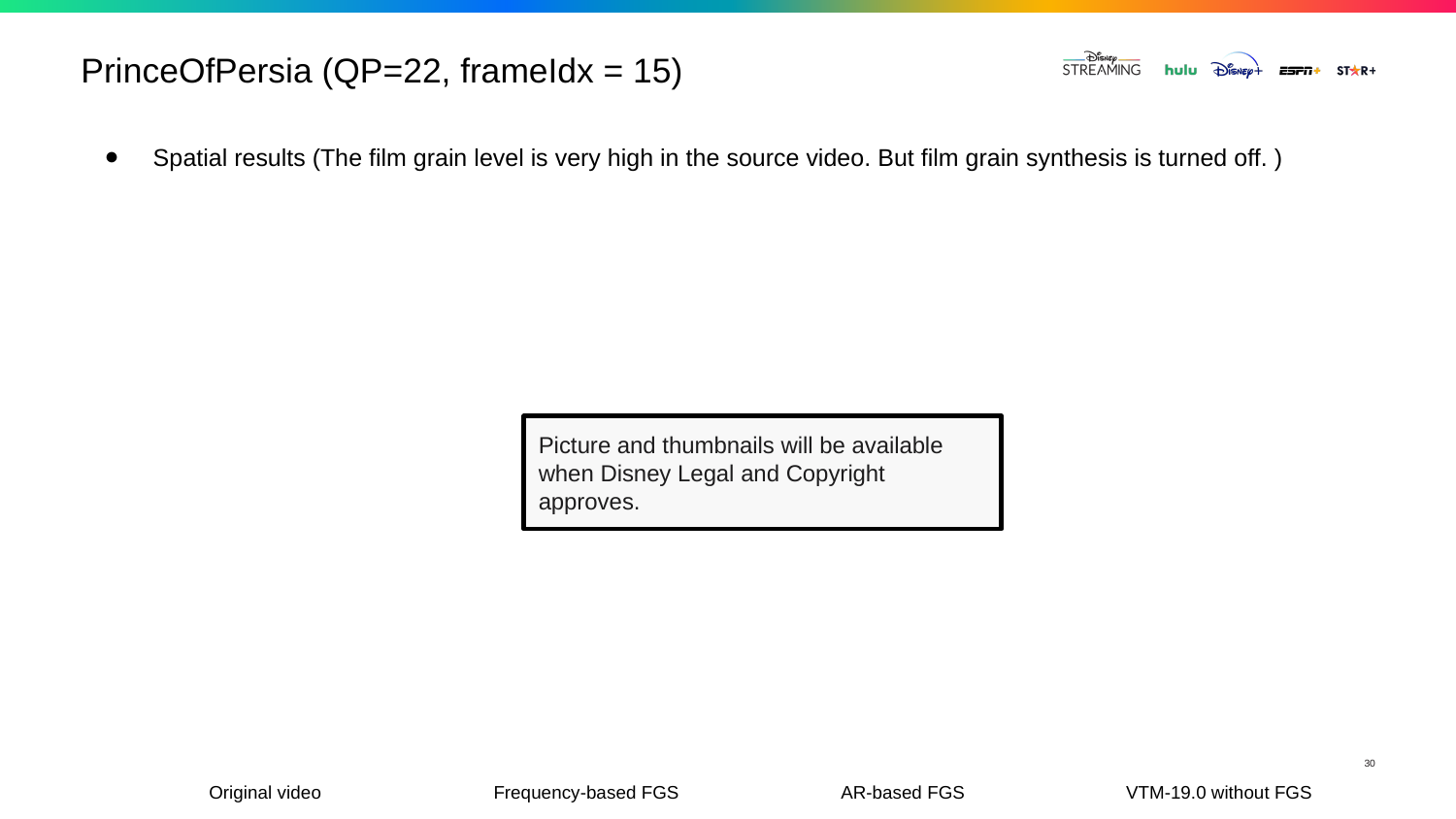

# PrinceOfPersia (QP=22, frameIdx = 15)
Spatial results (The film grain level is very high in the source video. But film grain synthesis is turned off. )

Picture and thumbnails will be available when Disney Legal and Copyright approves.
30
Original video
Frequency-based FGS
AR-based FGS
VTM-19.0 without FGS